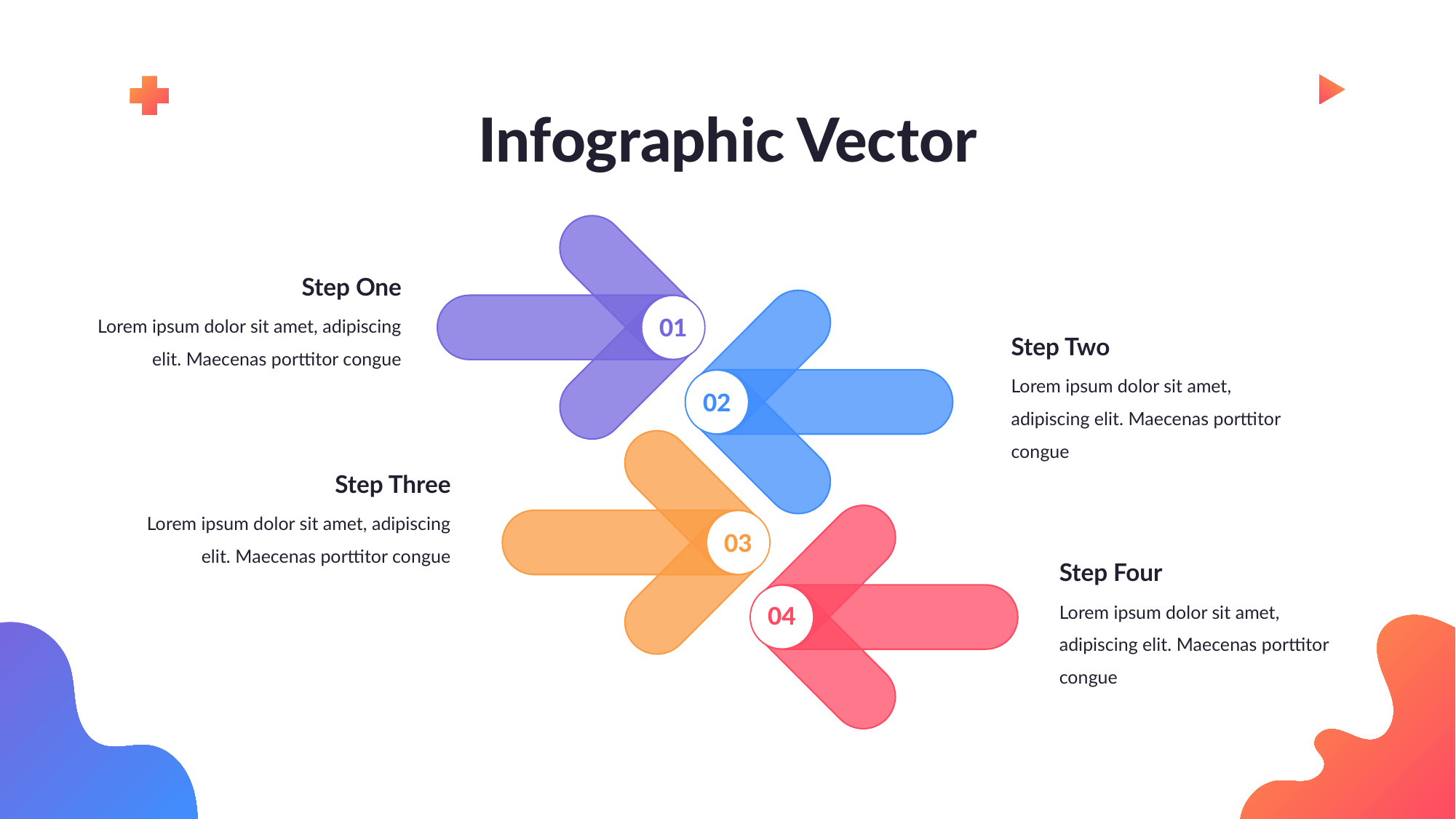

Infographic Vector

Step One

Lorem ipsum dolor sit amet, adipiscing elit. Maecenas porttitor congue
01
Step Two

Lorem ipsum dolor sit amet, adipiscing elit. Maecenas porttitor congue

02

Step Three

Lorem ipsum dolor sit amet, adipiscing elit. Maecenas porttitor congue

03

Step Four
Lorem ipsum dolor sit amet, adipiscing elit. Maecenas porttitor congue

04